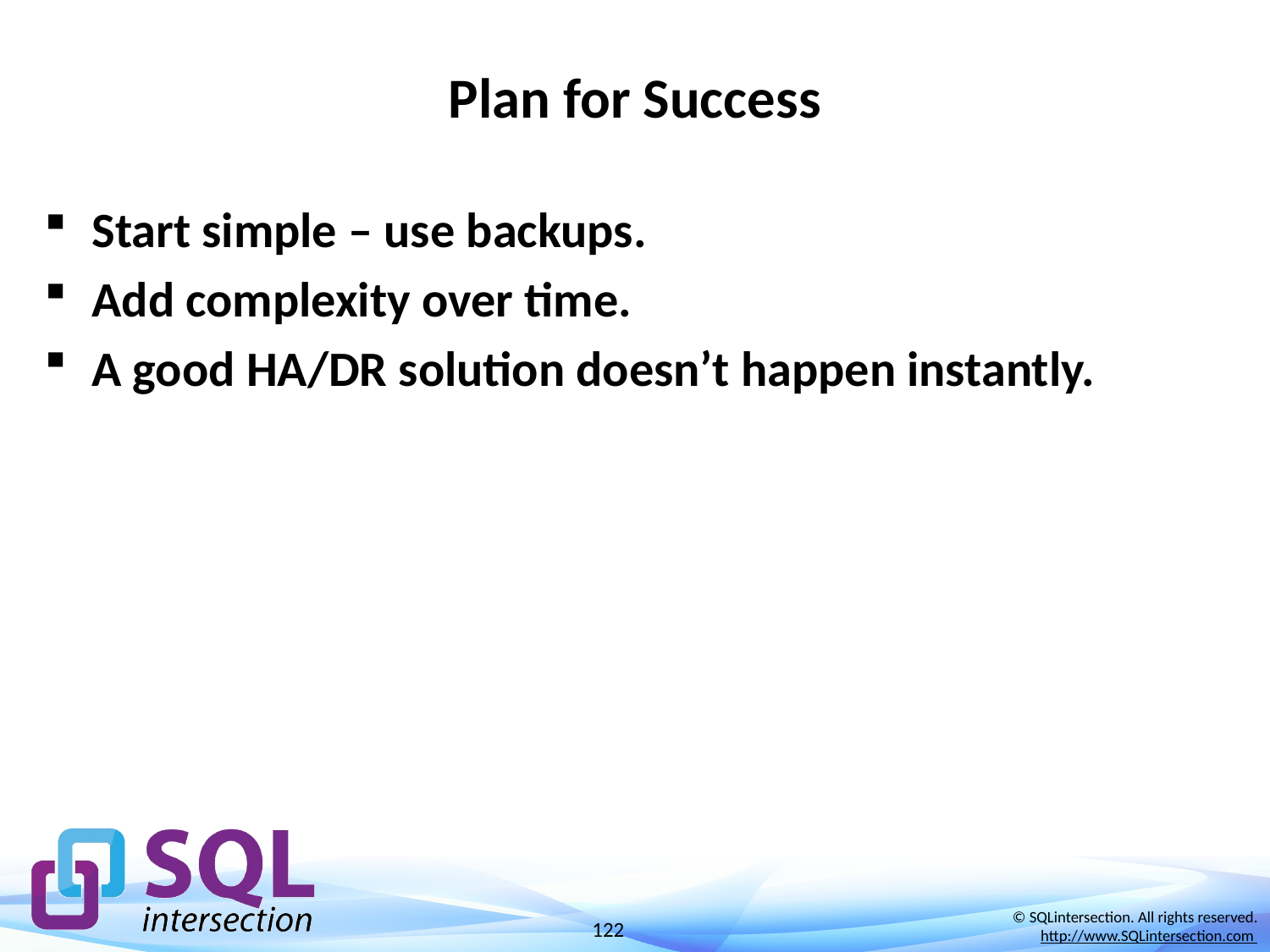

# Plan for Success
Start simple – use backups.
Add complexity over time.
A good HA/DR solution doesn’t happen instantly.